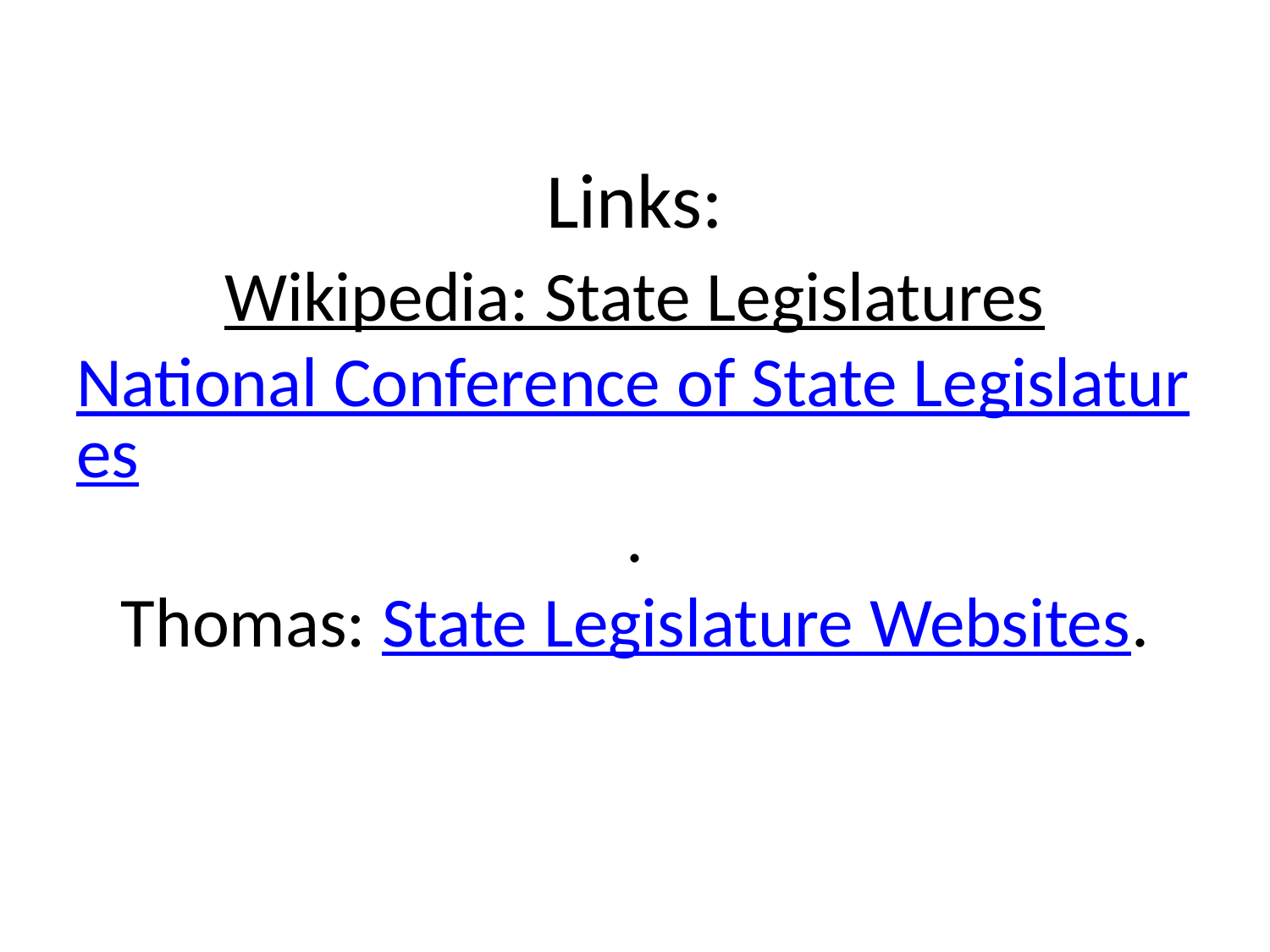

# Links: Wikipedia: State Legislatures National Conference of State Legislatures. Thomas: State Legislature Websites.